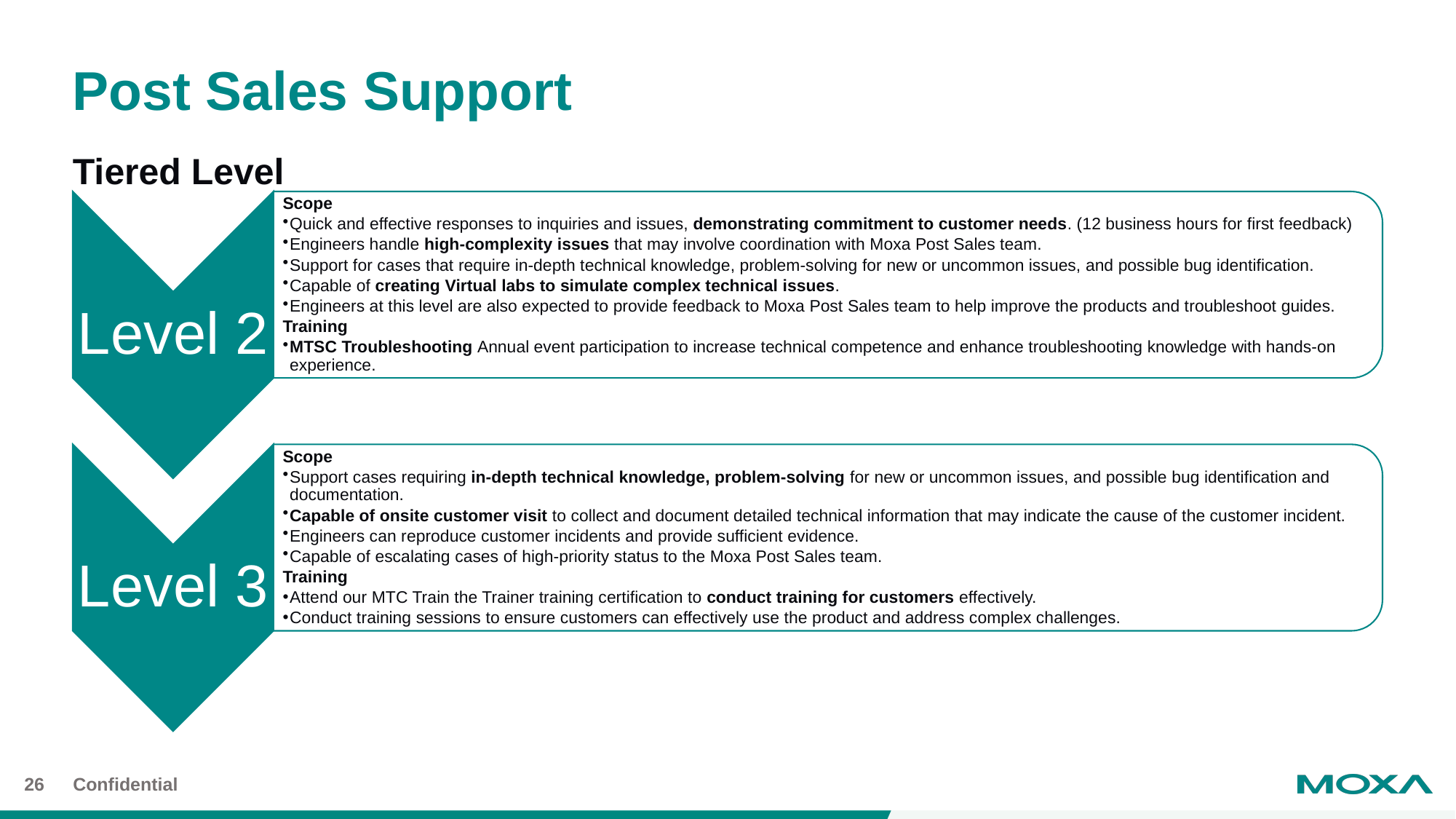

# Post Sales Support
Tiered Level

Level 2
Scope
Quick and effective responses to inquiries and issues, demonstrating commitment to customer needs. (12 business hours for first feedback)
Engineers handle high-complexity issues that may involve coordination with Moxa Post Sales team.
Support for cases that require in-depth technical knowledge, problem-solving for new or uncommon issues, and possible bug identification.
Capable of creating Virtual labs to simulate complex technical issues.
Engineers at this level are also expected to provide feedback to Moxa Post Sales team to help improve the products and troubleshoot guides.
Training
MTSC Troubleshooting Annual event participation to increase technical competence and enhance troubleshooting knowledge with hands-on experience.
Level 3
Scope
Support cases requiring in-depth technical knowledge, problem-solving for new or uncommon issues, and possible bug identification and documentation.
Capable of onsite customer visit to collect and document detailed technical information that may indicate the cause of the customer incident.
Engineers can reproduce customer incidents and provide sufficient evidence.
Capable of escalating cases of high-priority status to the Moxa Post Sales team.
Training
Attend our MTC Train the Trainer training certification to conduct training for customers effectively.
Conduct training sessions to ensure customers can effectively use the product and address complex challenges.